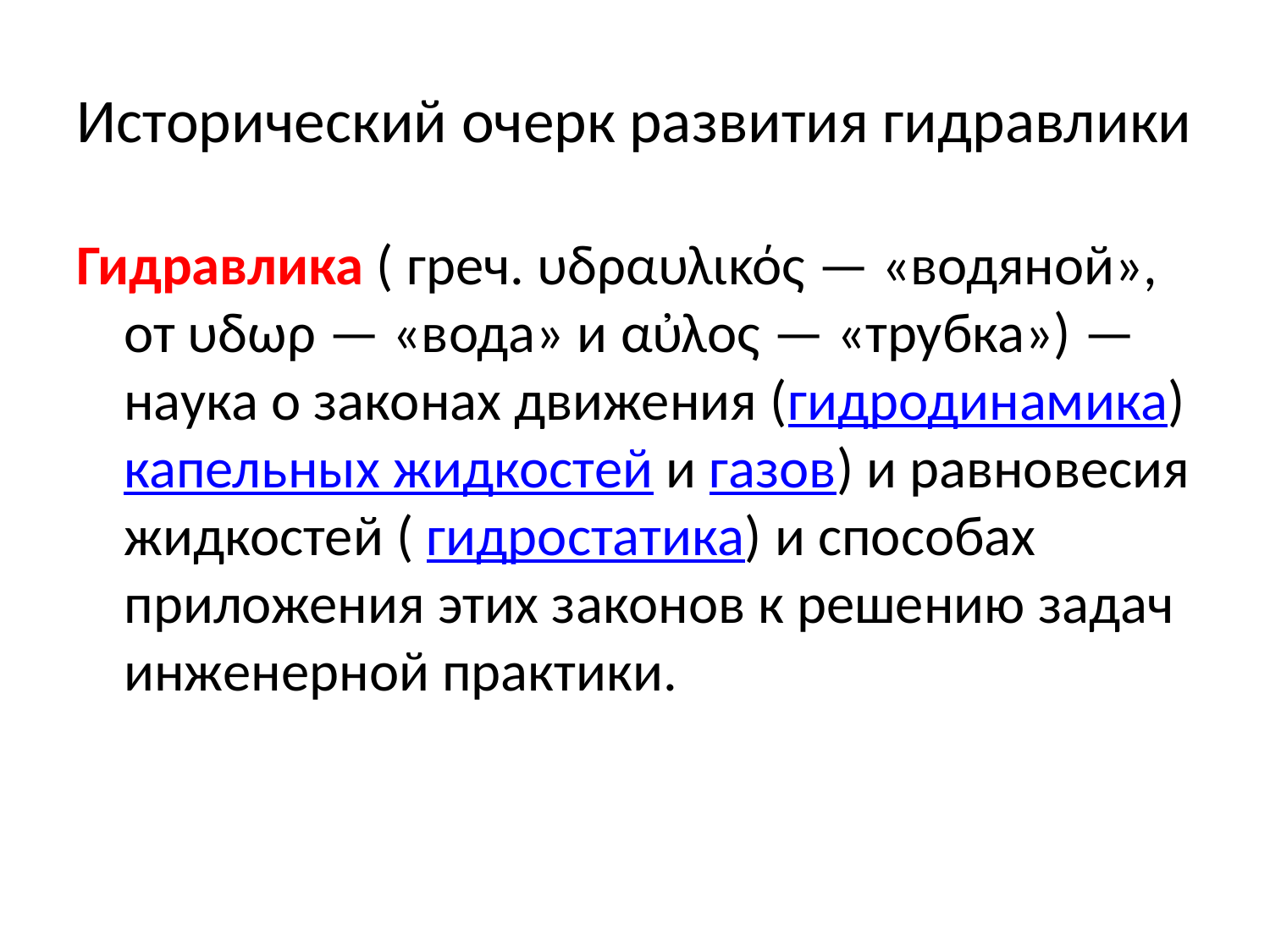

# Исторический очерк развития гидравлики
Гидравлика ( греч. υδραυλικός — «водяной», от υδωρ — «вода» и αὐλος — «трубка») — наука о законах движения (гидродинамика) капельных жидкостей и газов) и равновесия жидкостей ( гидростатика) и способах приложения этих законов к решению задач инженерной практики.